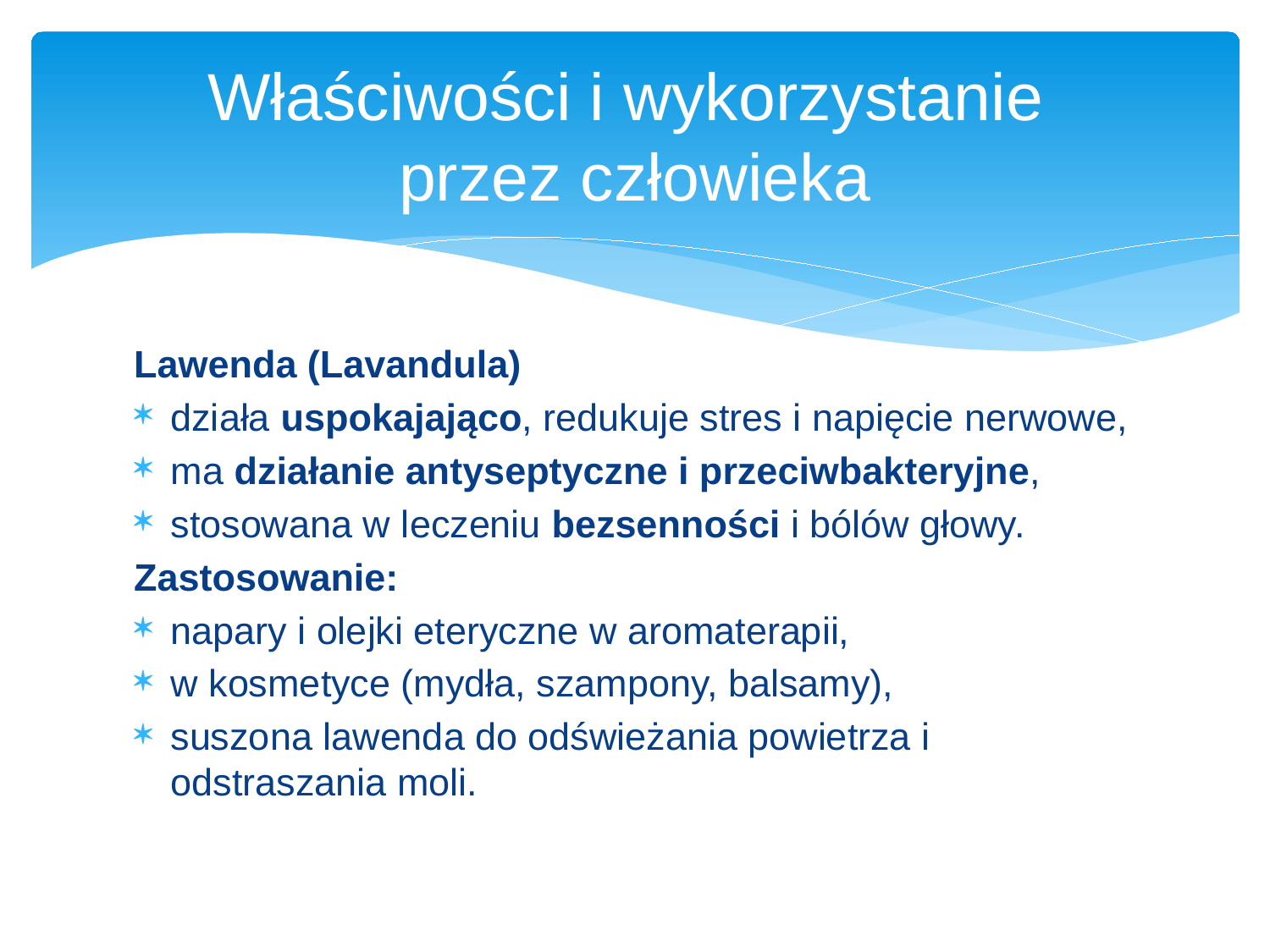

# Właściwości i wykorzystanie przez człowieka
Lawenda (Lavandula)
działa uspokajająco, redukuje stres i napięcie nerwowe,
ma działanie antyseptyczne i przeciwbakteryjne,
stosowana w leczeniu bezsenności i bólów głowy.
Zastosowanie:
napary i olejki eteryczne w aromaterapii,
w kosmetyce (mydła, szampony, balsamy),
suszona lawenda do odświeżania powietrza i odstraszania moli.